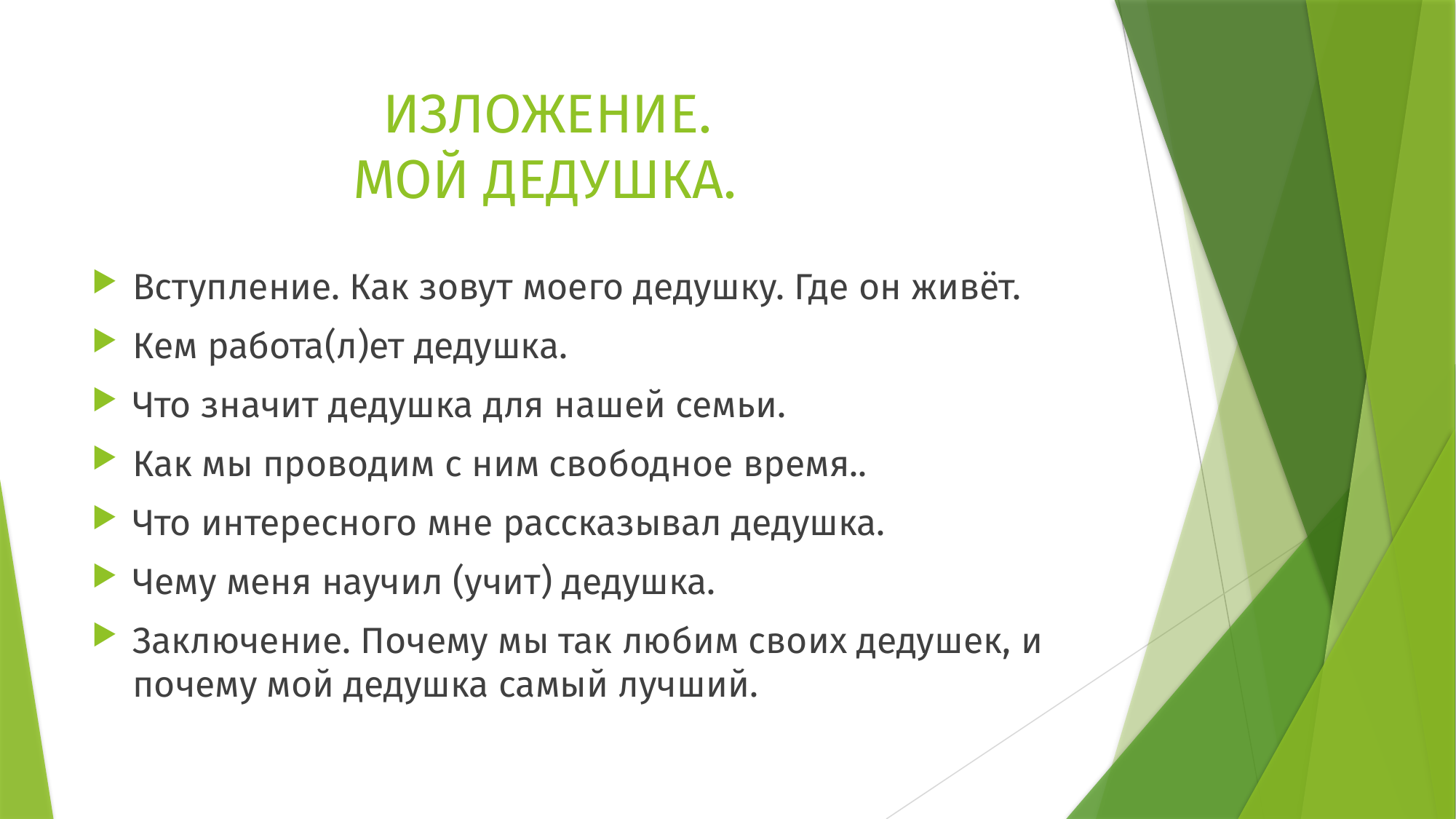

# ИЗЛОЖЕНИЕ. МОЙ ДЕДУШКА.
Вступление. Как зовут моего дедушку. Где он живёт.
Кем работа(л)ет дедушка.
Что значит дедушка для нашей семьи.
Как мы проводим с ним свободное время..
Что интересного мне рассказывал дедушка.
Чему меня научил (учит) дедушка.
Заключение. Почему мы так любим своих дедушек, и почему мой дедушка самый лучший.